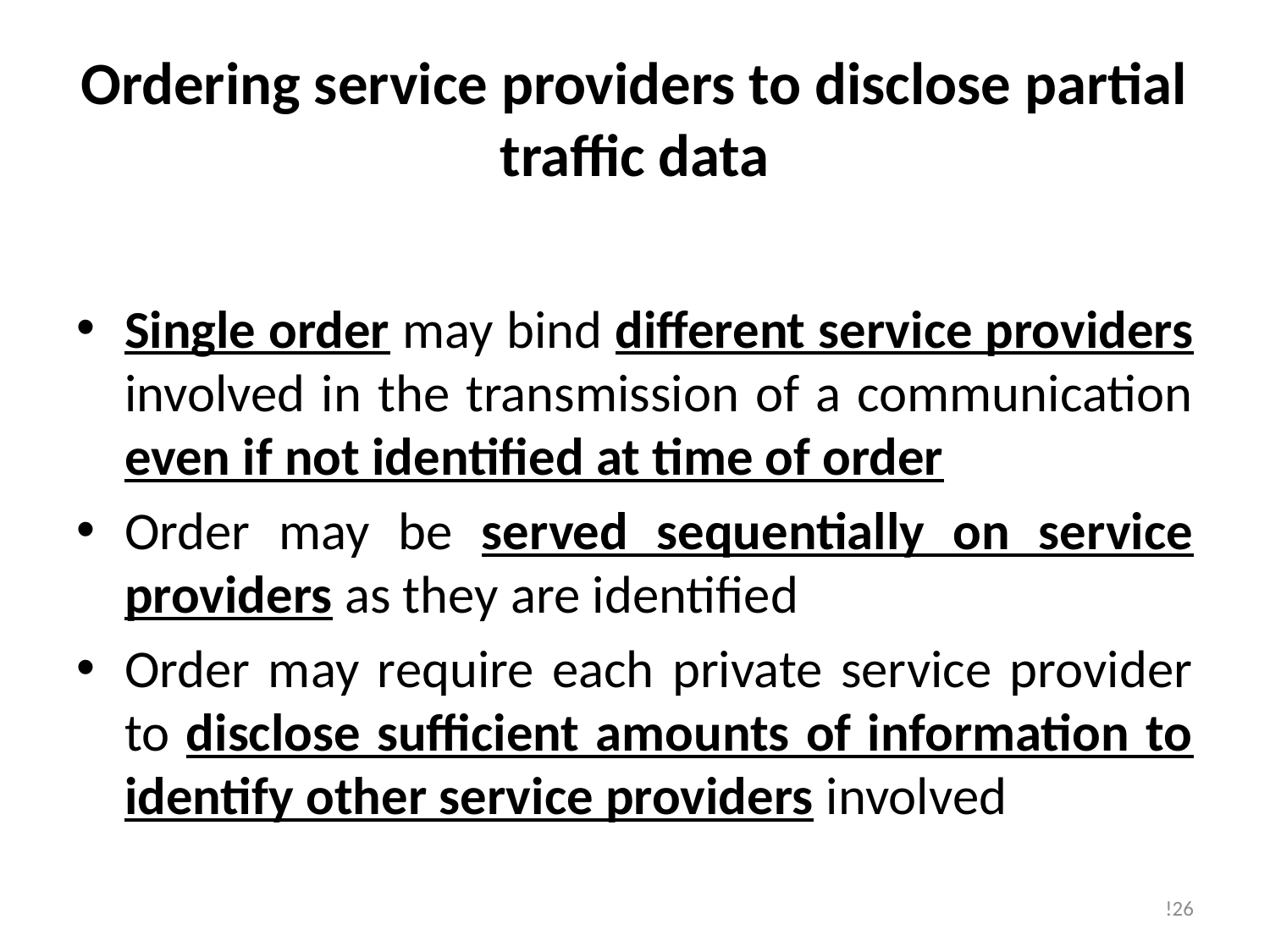

# Ordering service providers to disclose partial traffic data
Single order may bind different service providers involved in the transmission of a communication even if not identified at time of order
Order may be served sequentially on service providers as they are identified
Order may require each private service provider to disclose sufficient amounts of information to identify other service providers involved
!26